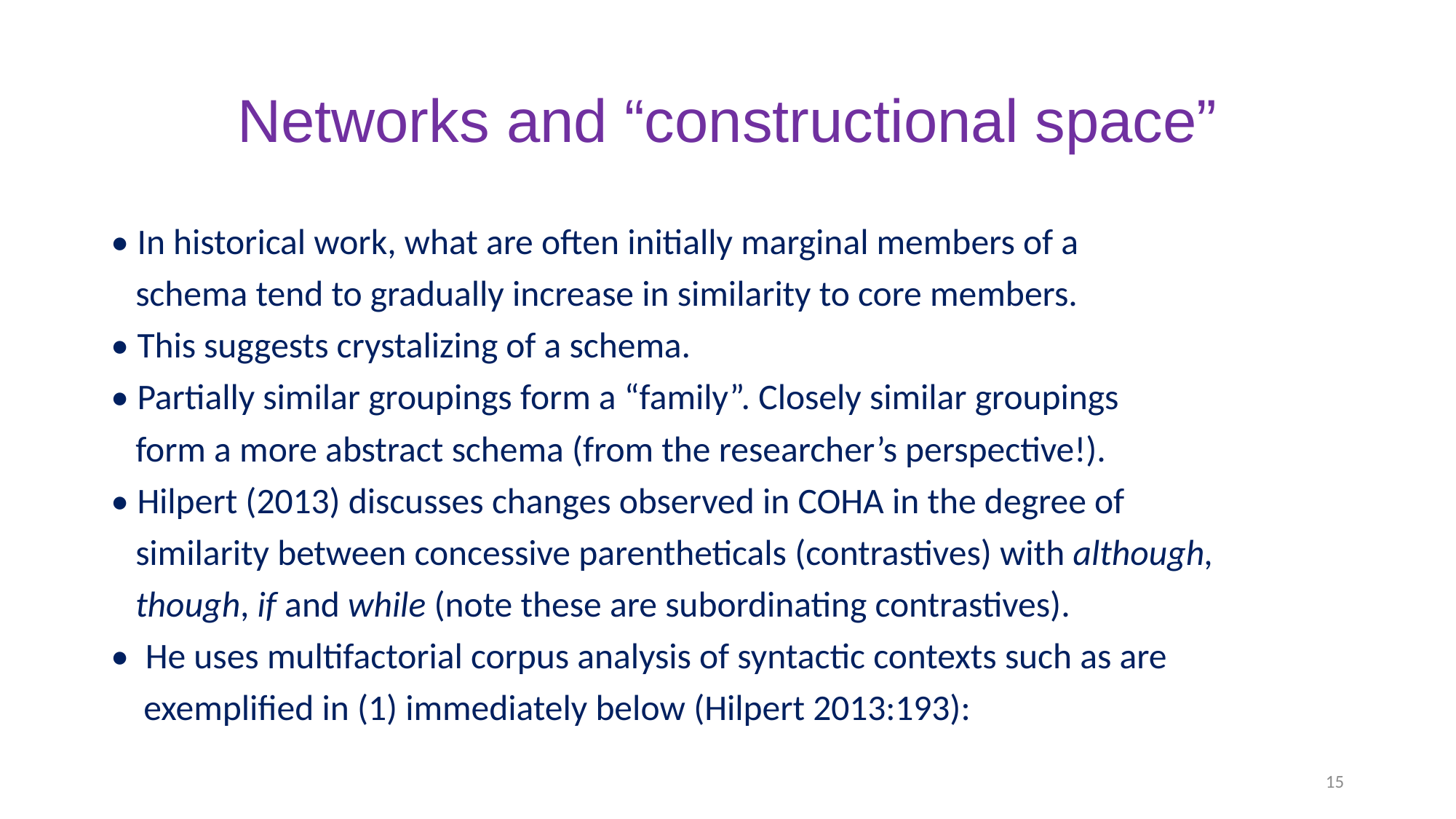

# Networks and “constructional space”
• In historical work, what are often initially marginal members of a
   schema tend to gradually increase in similarity to core members.
• This suggests crystalizing of a schema.
• Partially similar groupings form a “family”. Closely similar groupings
   form a more abstract schema (from the researcher’s perspective!).
• Hilpert (2013) discusses changes observed in COHA in the degree of
   similarity between concessive parentheticals (contrastives) with although,
   though, if and while (note these are subordinating contrastives).
•  He uses multifactorial corpus analysis of syntactic contexts such as are
    exemplified in (1) immediately below (Hilpert 2013:193):

15